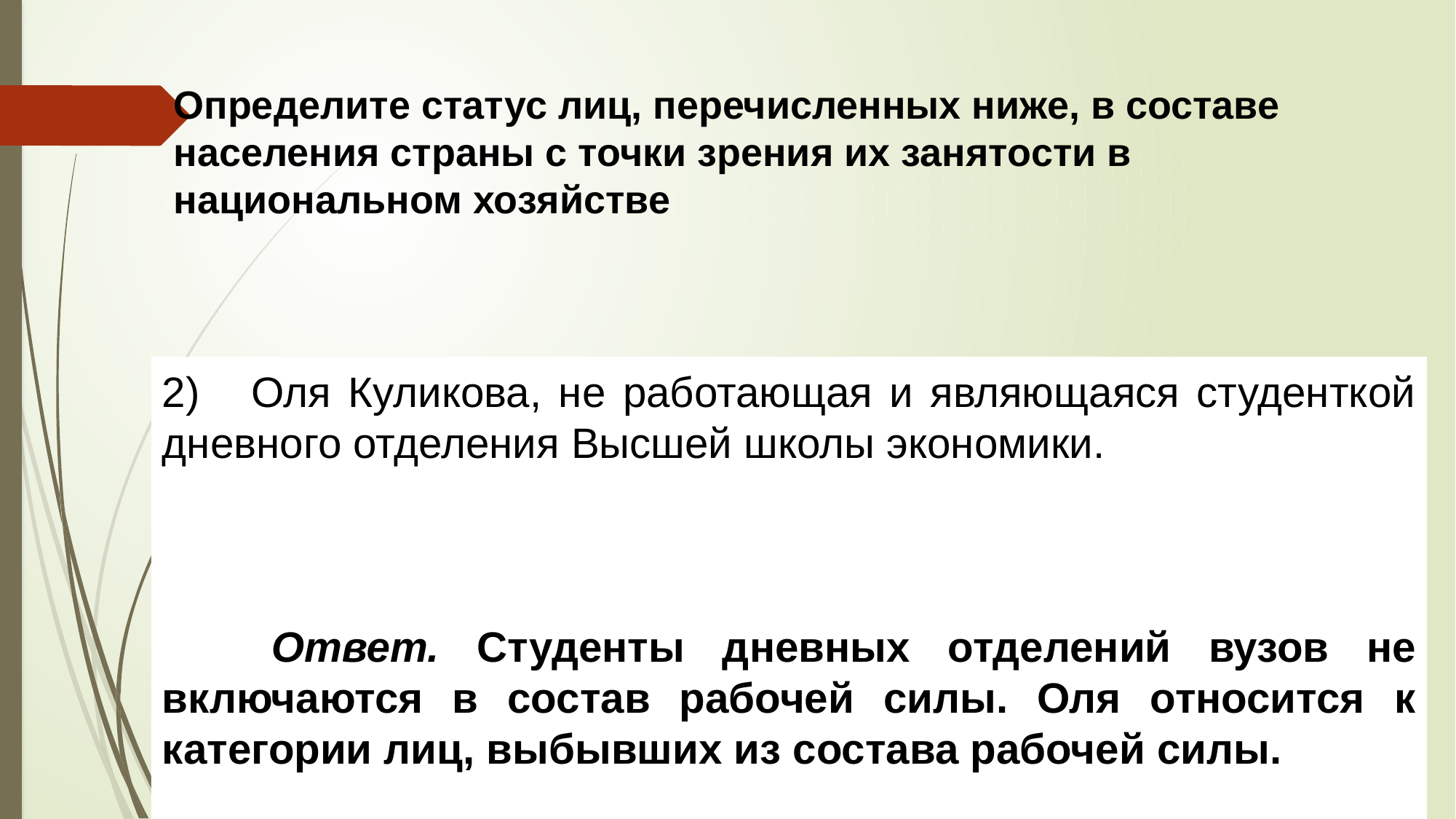

# Определите статус лиц, перечисленных ниже, в составе населения страны с точки зрения их занятости в национальном хозяйстве
2)   Оля Куликова, не работающая и являющаяся студенткой дневного отделения Высшей школы экономики.

	Ответ. Студенты дневных отделений вузов не включаются в состав рабочей силы. Оля относится к категории лиц, выбывших из состава рабочей силы.